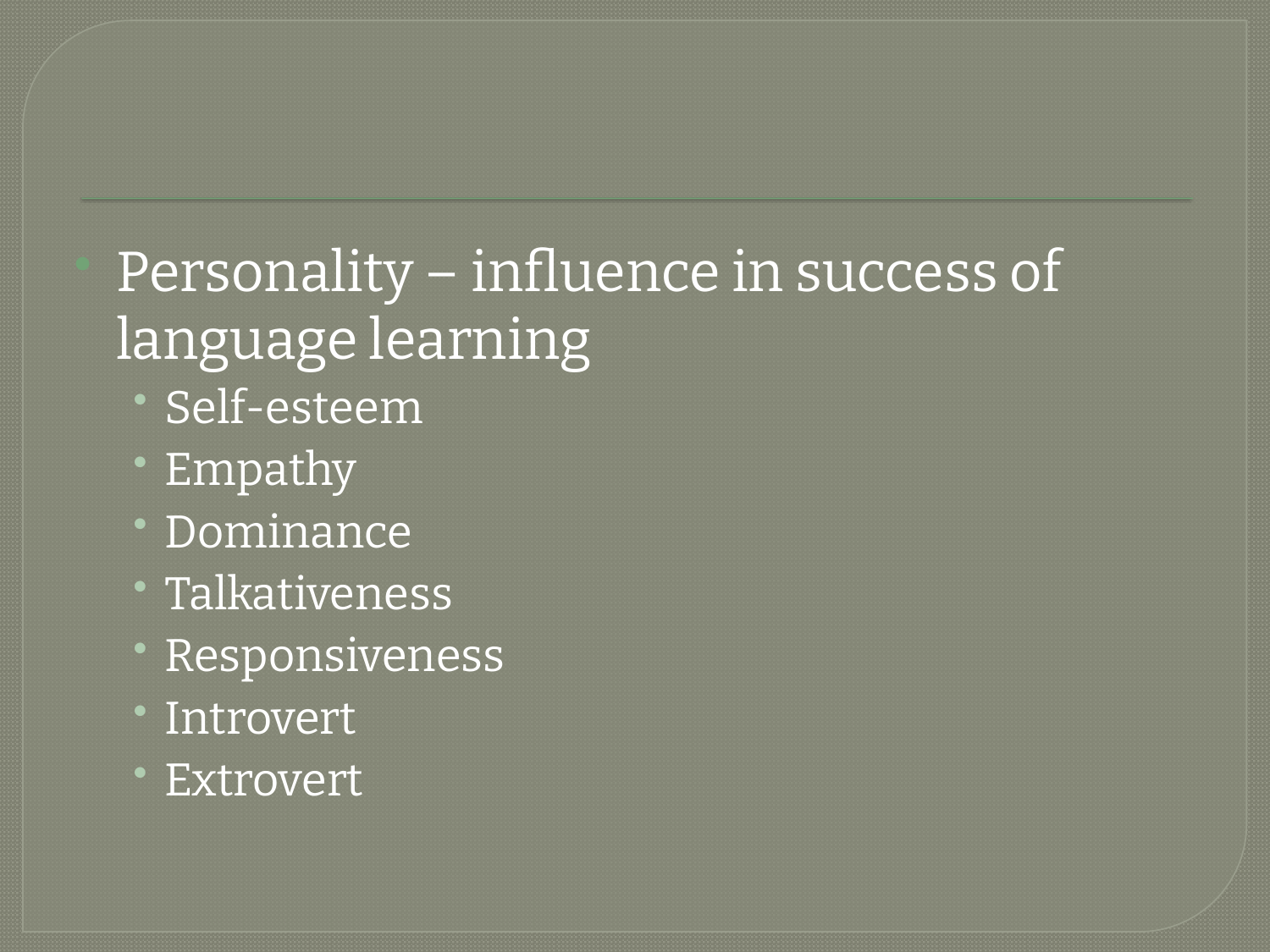

#
Personality – influence in success of language learning
Self-esteem
Empathy
Dominance
Talkativeness
Responsiveness
Introvert
Extrovert